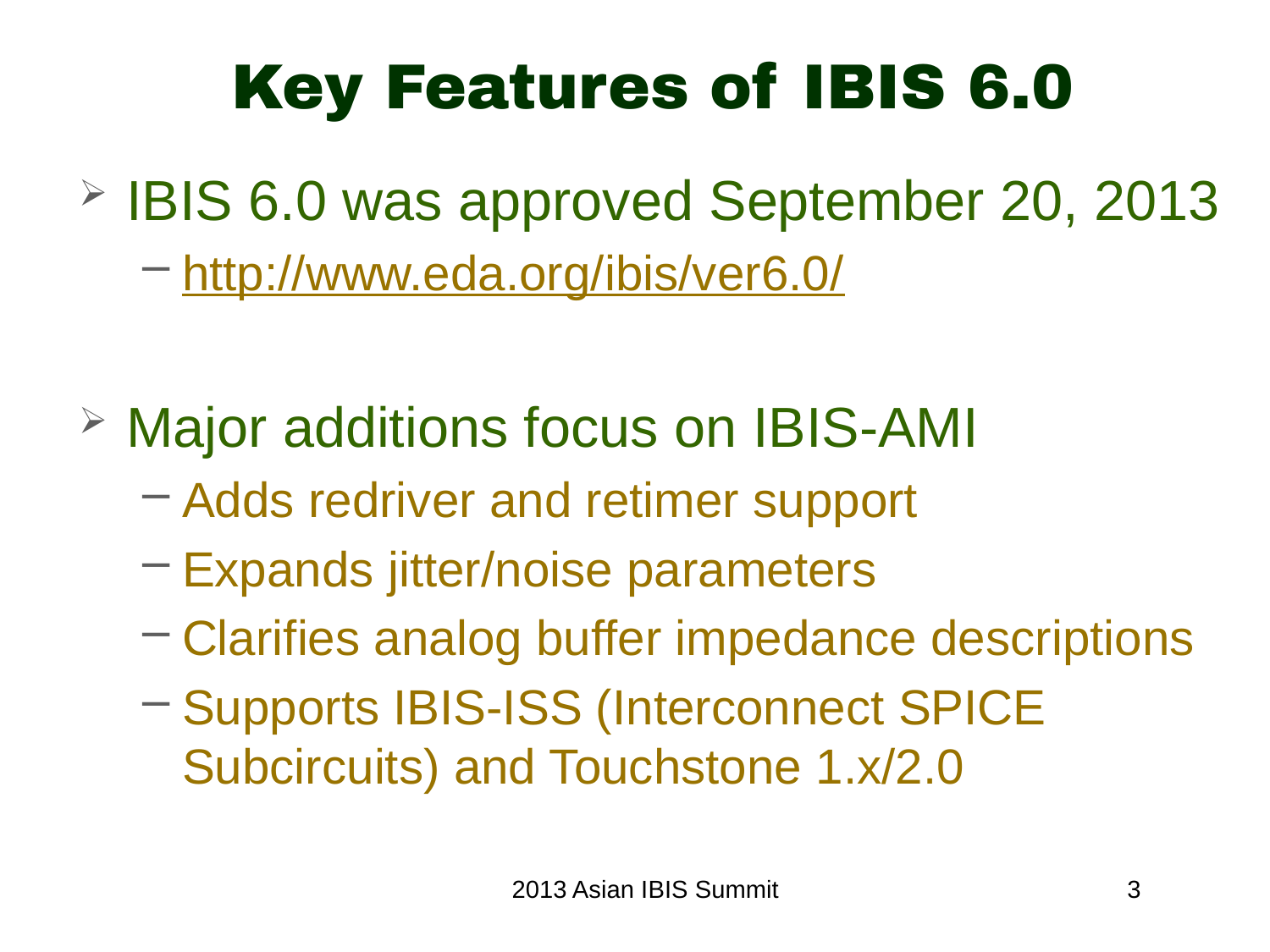

# Key Features of IBIS 6.0
IBIS 6.0 was approved September 20, 2013
http://www.eda.org/ibis/ver6.0/

Major additions focus on IBIS-AMI
Adds redriver and retimer support
Expands jitter/noise parameters
Clarifies analog buffer impedance descriptions
Supports IBIS-ISS (Interconnect SPICE Subcircuits) and Touchstone 1.x/2.0

2013 Asian IBIS Summit

3